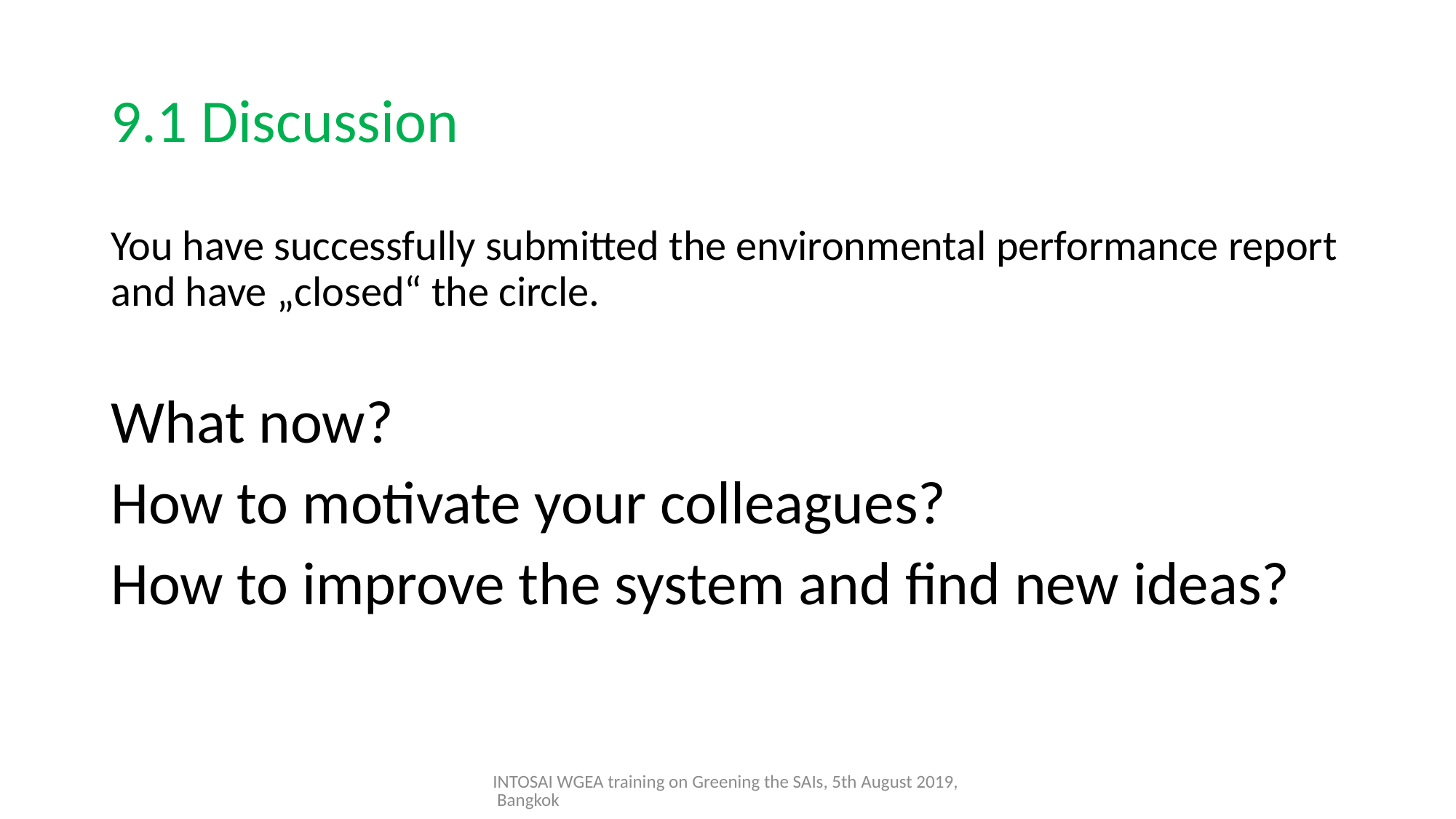

# 9.1 Discussion
You have successfully submitted the environmental performance report and have „closed“ the circle.

What now?
How to motivate your colleagues?
How to improve the system and find new ideas?
INTOSAI WGEA training on Greening the SAIs, 5th August 2019, Bangkok